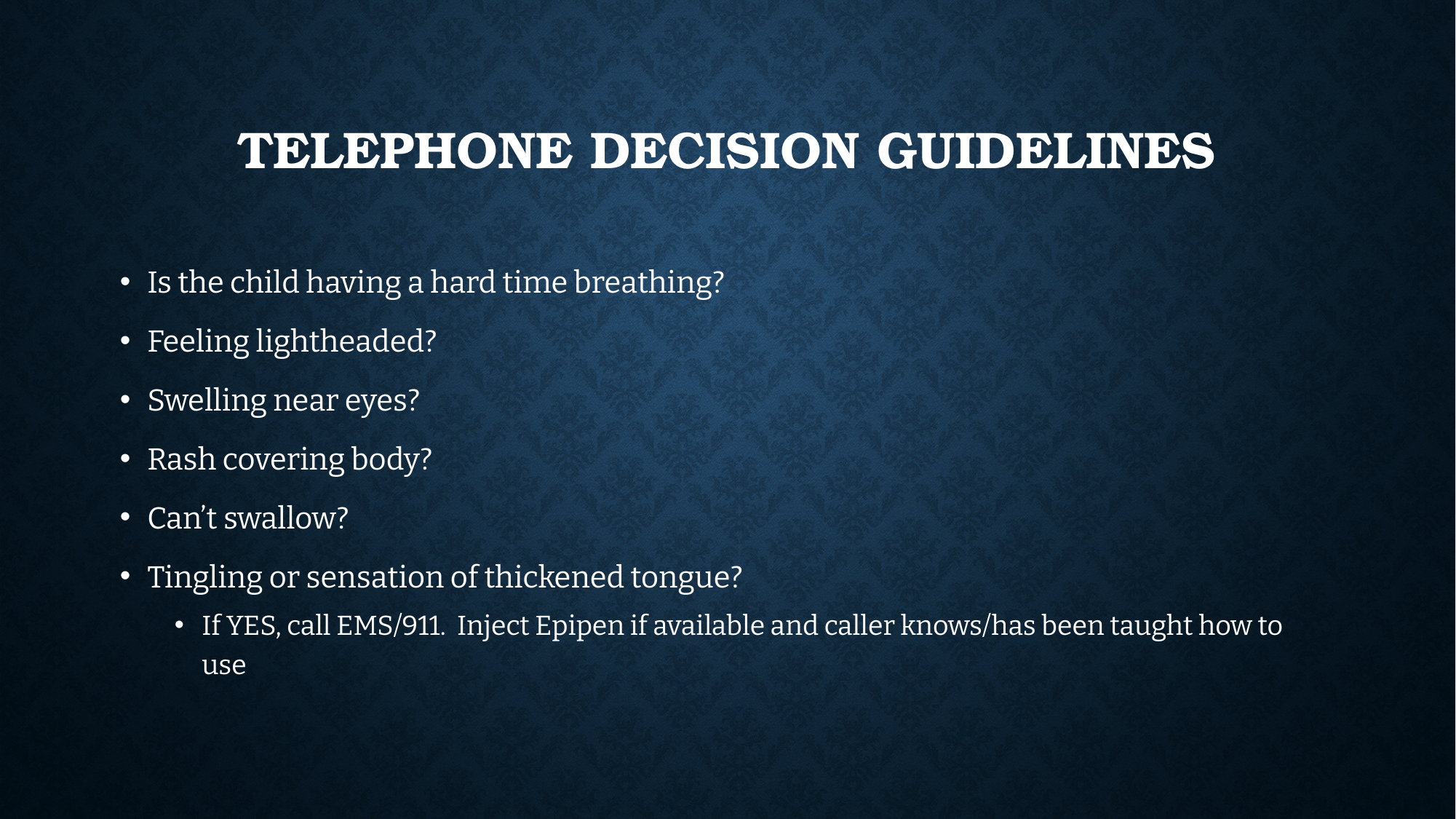

# Telephone decision guidelines
Is the child having a hard time breathing?
Feeling lightheaded?
Swelling near eyes?
Rash covering body?
Can’t swallow?
Tingling or sensation of thickened tongue?
If YES, call EMS/911.  Inject Epipen if available and caller knows/has been taught how to use